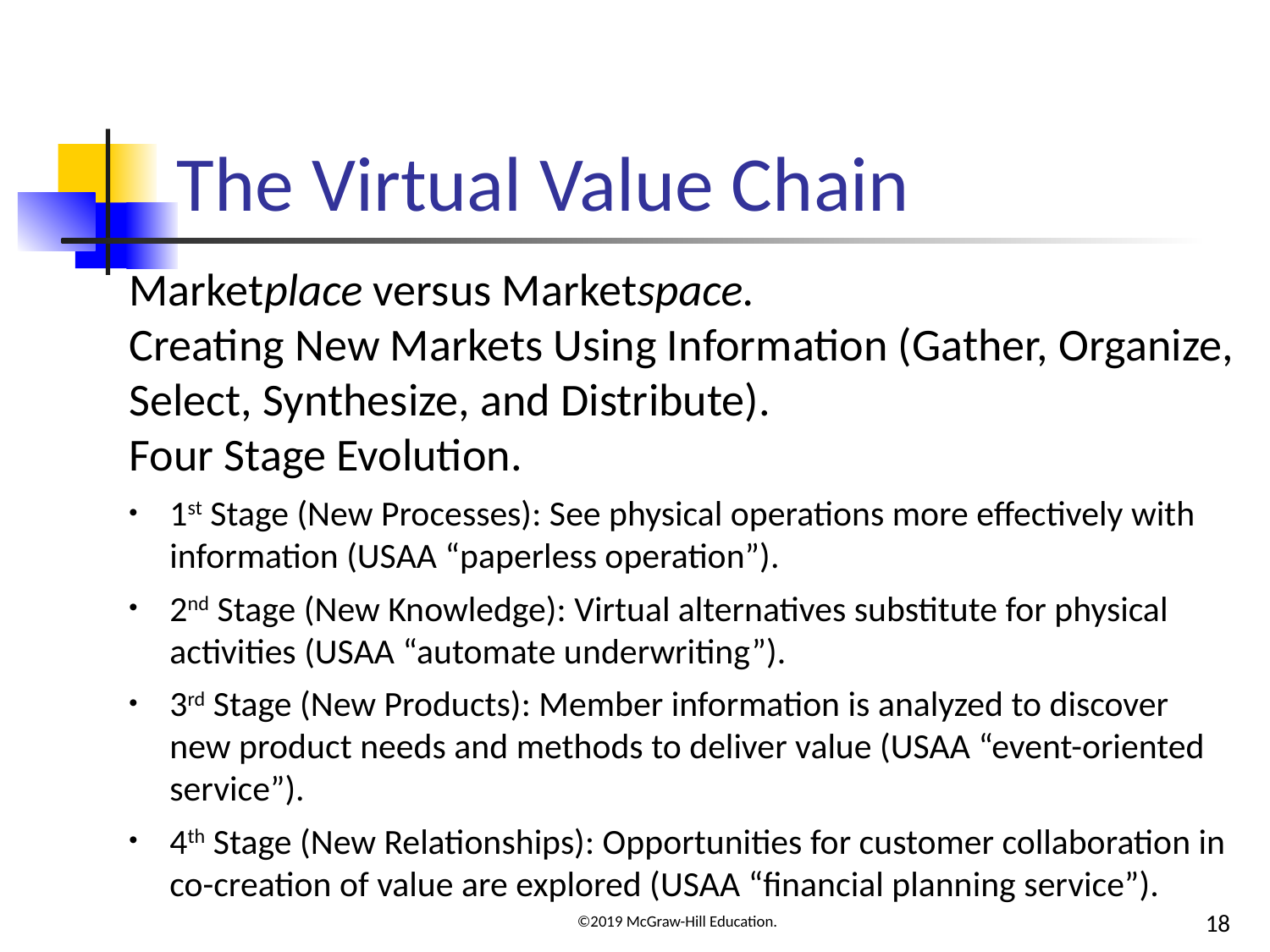

# The Virtual Value Chain
Marketplace versus Marketspace.
Creating New Markets Using Information (Gather, Organize, Select, Synthesize, and Distribute).
Four Stage Evolution.
1st Stage (New Processes): See physical operations more effectively with information (USAA “paperless operation”).
2nd Stage (New Knowledge): Virtual alternatives substitute for physical activities (USAA “automate underwriting”).
3rd Stage (New Products): Member information is analyzed to discover new product needs and methods to deliver value (USAA “event-oriented service”).
4th Stage (New Relationships): Opportunities for customer collaboration in co-creation of value are explored (USAA “financial planning service”).